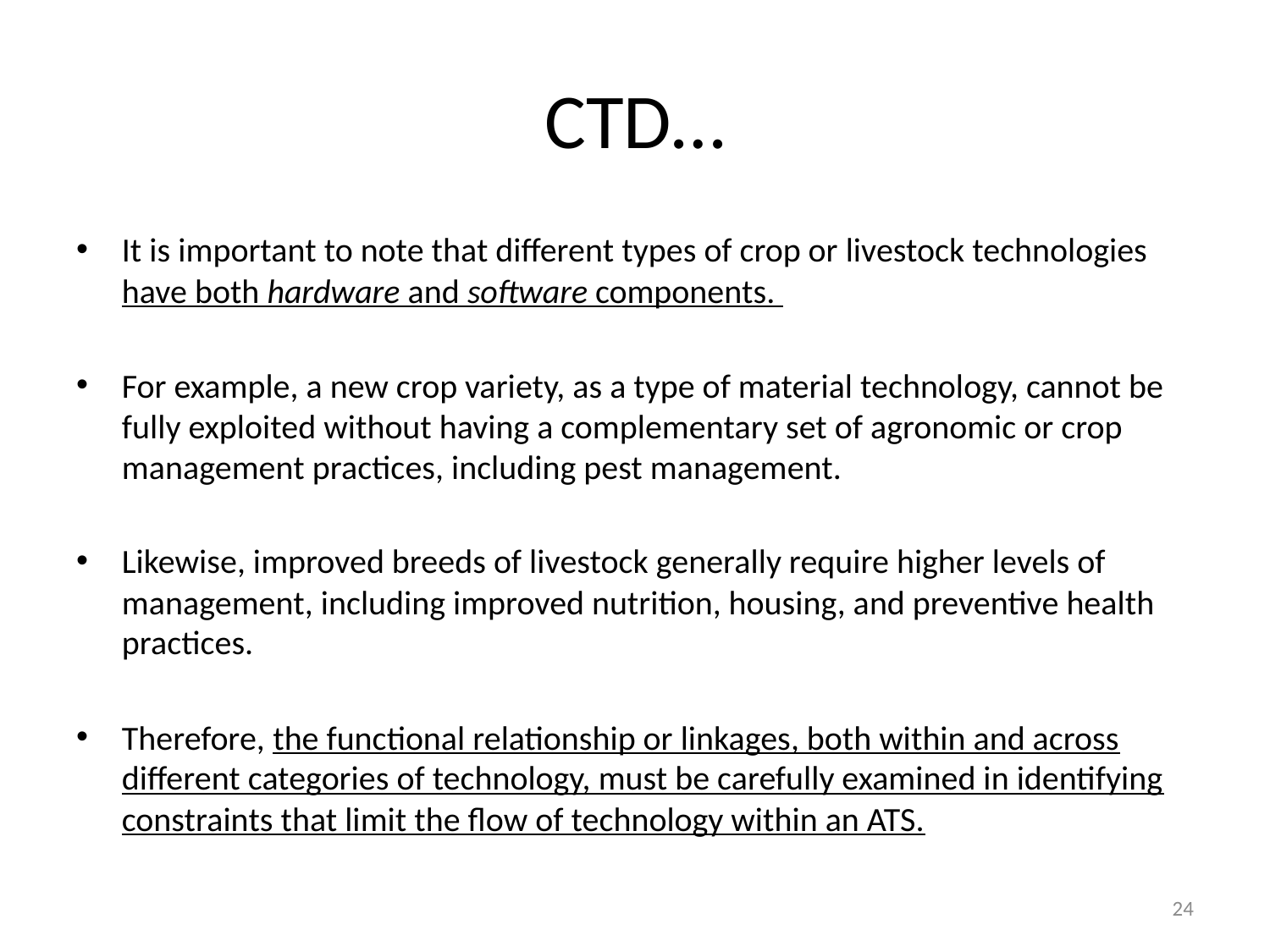

# CTD…
It is important to note that different types of crop or livestock technologies have both hardware and software components.

For example, a new crop variety, as a type of material technology, cannot be fully exploited without having a complementary set of agronomic or crop management practices, including pest management.

Likewise, improved breeds of livestock generally require higher levels of management, including improved nutrition, housing, and preventive health practices.

Therefore, the functional relationship or linkages, both within and across different categories of technology, must be carefully examined in identifying constraints that limit the flow of technology within an ATS.

24